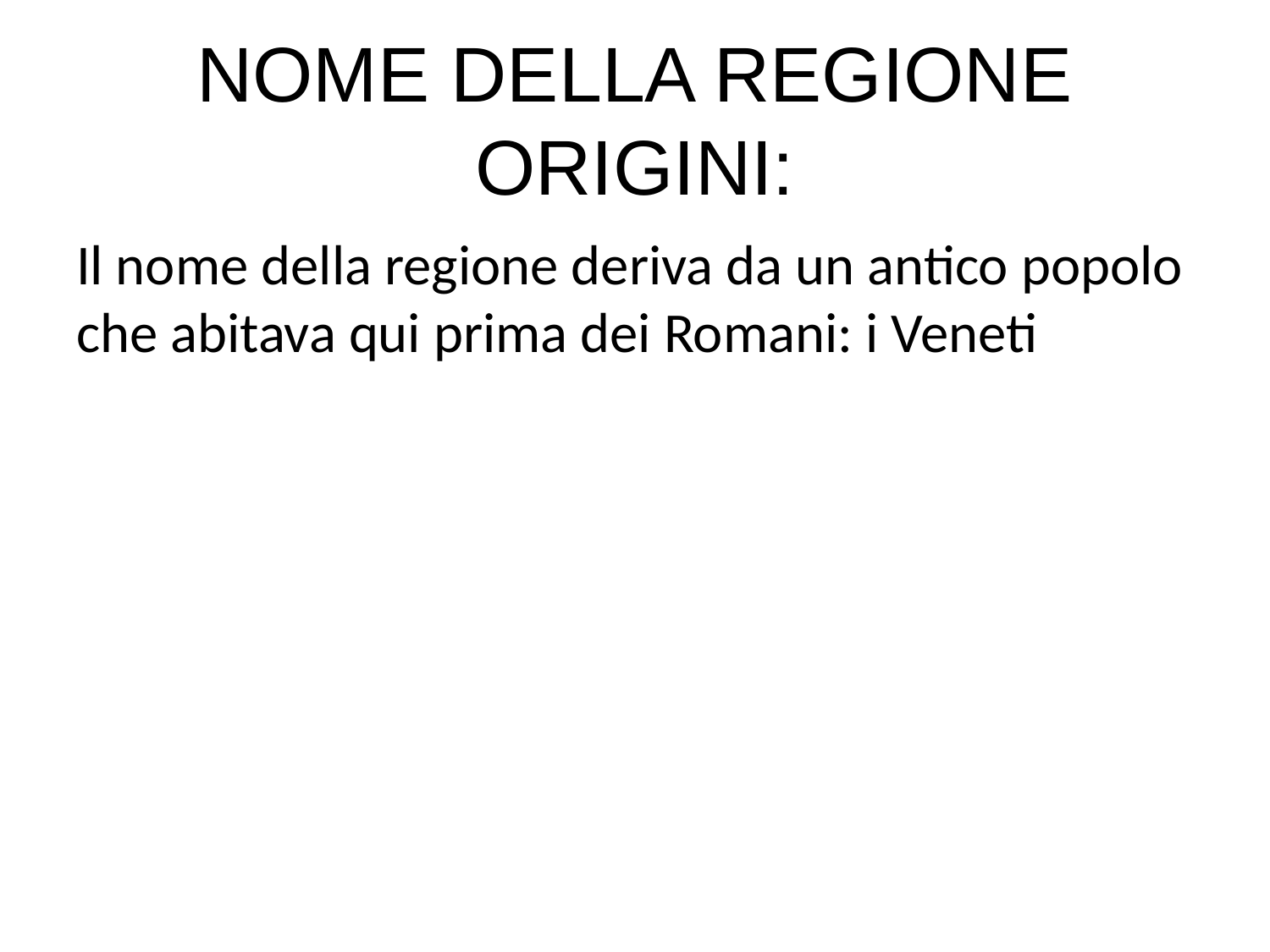

# NOME DELLA REGIONE ORIGINI:
Il nome della regione deriva da un antico popolo che abitava qui prima dei Romani: i Veneti